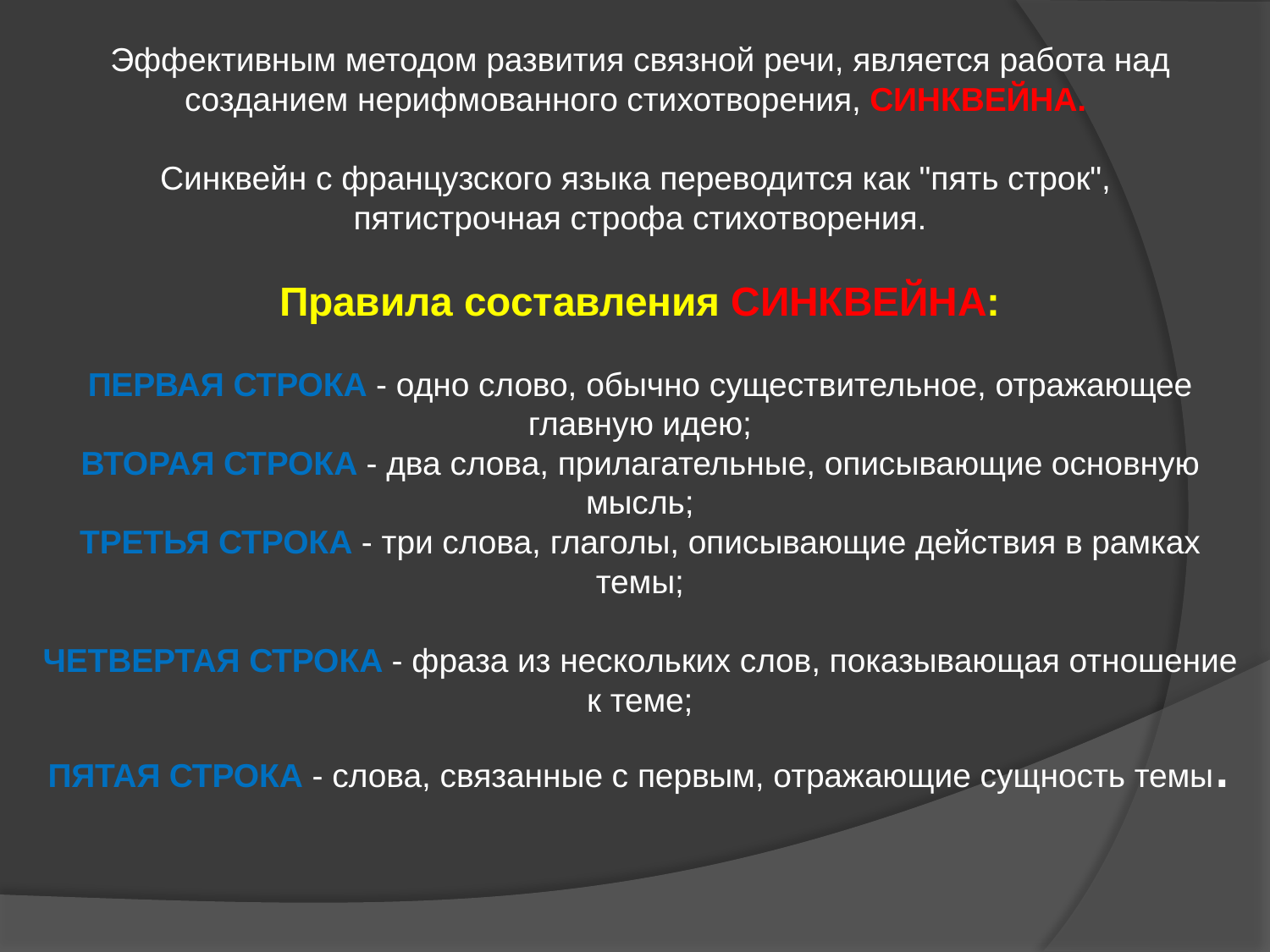

# Эффективным методом развития связной речи, является работа над созданием нерифмованного стихотворения, СИНКВЕЙНА. Синквейн с французского языка переводится как "пять строк", пятистрочная строфа стихотворения. Правила составления СИНКВЕЙНА: ПЕРВАЯ СТРОКА - одно слово, обычно существительное, отражающее главную идею; ВТОРАЯ СТРОКА - два слова, прилагательные, описывающие основную мысль; ТРЕТЬЯ СТРОКА - три слова, глаголы, описывающие действия в рамках темы; ЧЕТВЕРТАЯ СТРОКА - фраза из нескольких слов, показывающая отношение к теме; ПЯТАЯ СТРОКА - слова, связанные с первым, отражающие сущность темы.